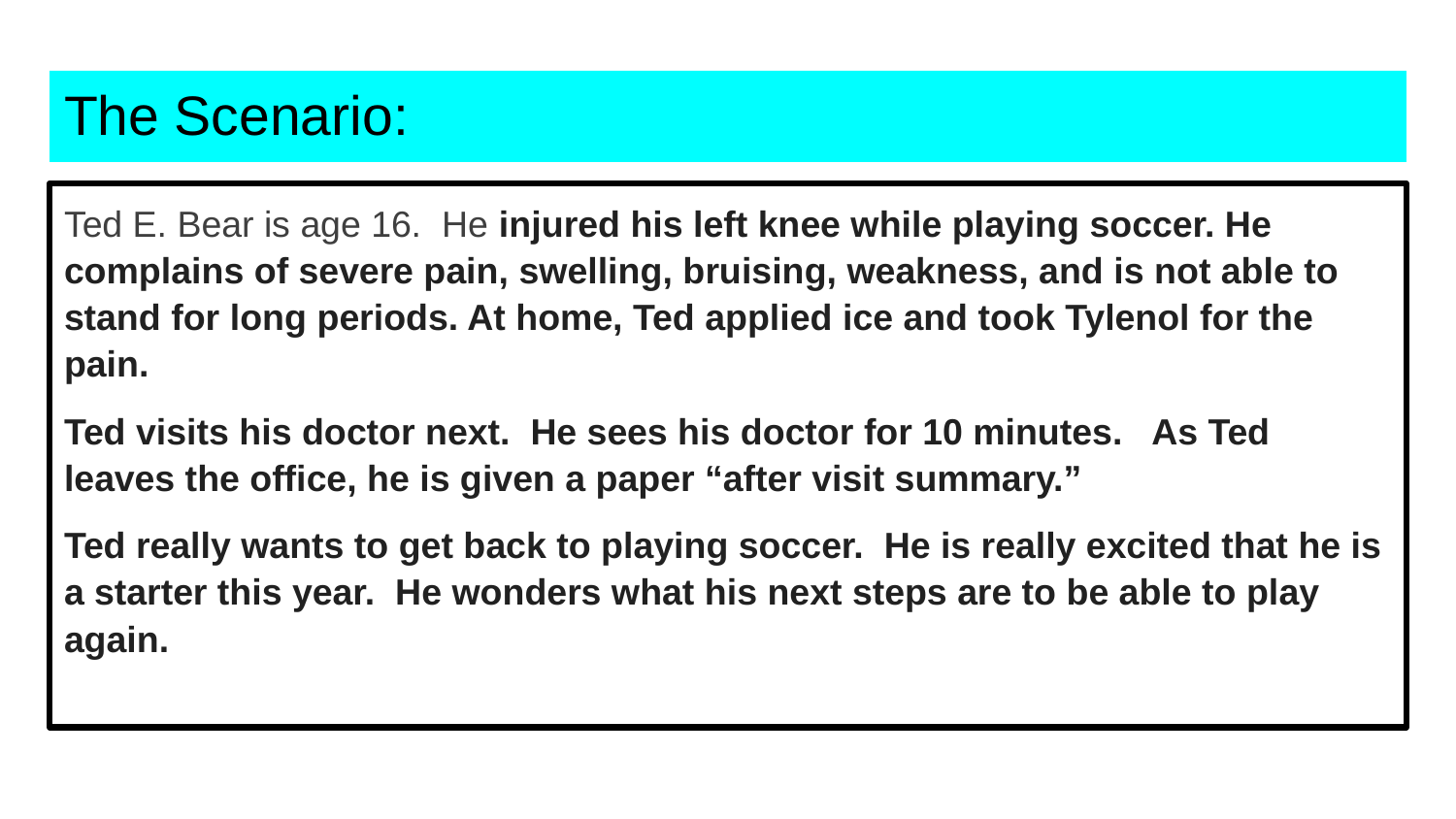

# The Scenario:
Ted E. Bear is age 16.  He injured his left knee while playing soccer. He complains of severe pain, swelling, bruising, weakness, and is not able to stand for long periods. At home, Ted applied ice and took Tylenol for the pain.
Ted visits his doctor next.  He sees his doctor for 10 minutes.   As Ted leaves the office, he is given a paper “after visit summary.”
Ted really wants to get back to playing soccer.  He is really excited that he is a starter this year.  He wonders what his next steps are to be able to play again.